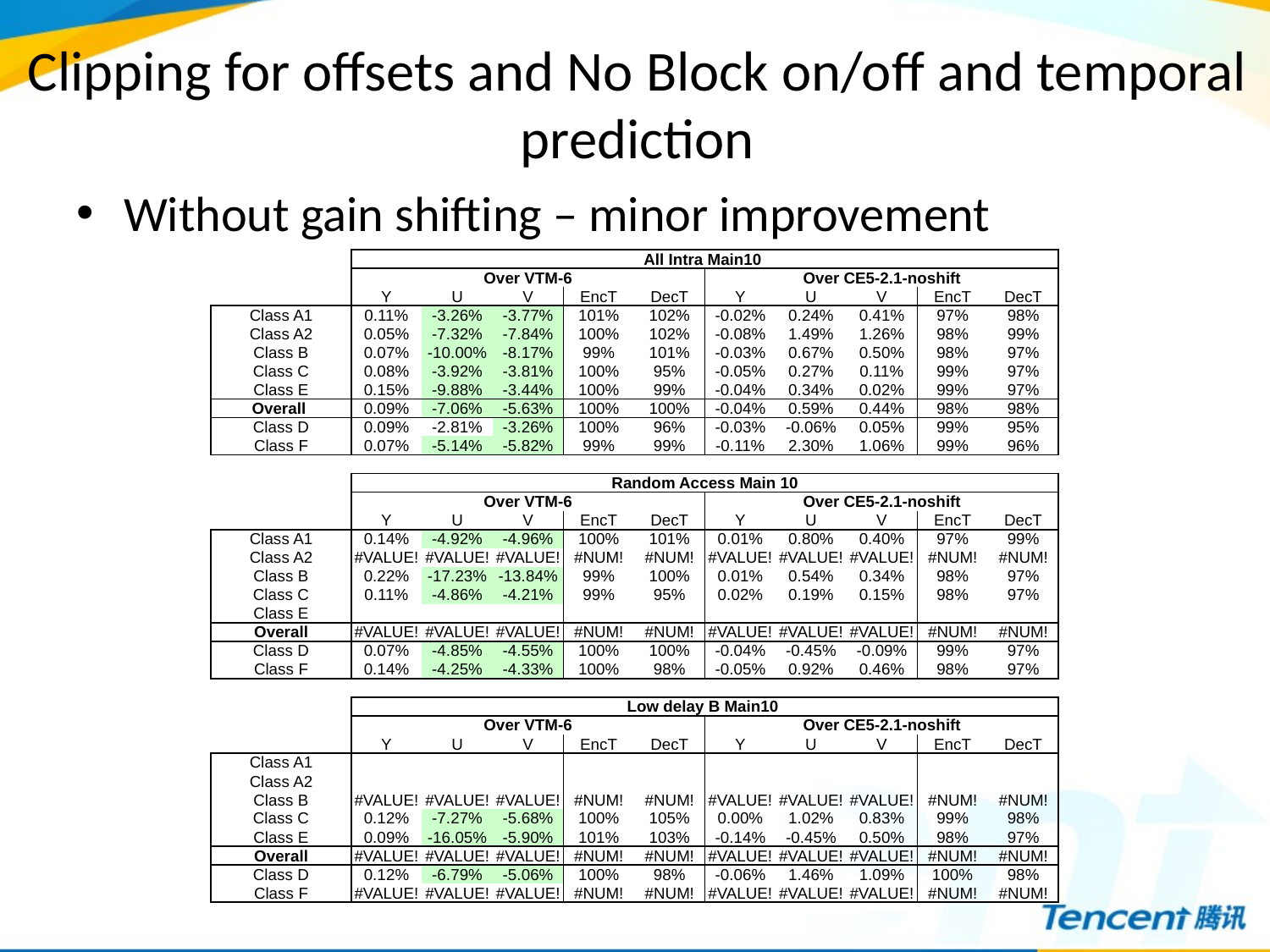

# Clipping for offsets and No Block on/off and temporal prediction
Without gain shifting – minor improvement
|  | All Intra Main10 |  |  |  |  |  |  |  |  |  |
| --- | --- | --- | --- | --- | --- | --- | --- | --- | --- | --- |
|  | Over VTM-6 |  |  |  |  | Over CE5-2.1-noshift |  |  |  |  |
|  | Y | U | V | EncT | DecT | Y | U | V | EncT | DecT |
| Class A1 | 0.11% | -3.26% | -3.77% | 101% | 102% | -0.02% | 0.24% | 0.41% | 97% | 98% |
| Class A2 | 0.05% | -7.32% | -7.84% | 100% | 102% | -0.08% | 1.49% | 1.26% | 98% | 99% |
| Class B | 0.07% | -10.00% | -8.17% | 99% | 101% | -0.03% | 0.67% | 0.50% | 98% | 97% |
| Class C | 0.08% | -3.92% | -3.81% | 100% | 95% | -0.05% | 0.27% | 0.11% | 99% | 97% |
| Class E | 0.15% | -9.88% | -3.44% | 100% | 99% | -0.04% | 0.34% | 0.02% | 99% | 97% |
| Overall | 0.09% | -7.06% | -5.63% | 100% | 100% | -0.04% | 0.59% | 0.44% | 98% | 98% |
| Class D | 0.09% | -2.81% | -3.26% | 100% | 96% | -0.03% | -0.06% | 0.05% | 99% | 95% |
| Class F | 0.07% | -5.14% | -5.82% | 99% | 99% | -0.11% | 2.30% | 1.06% | 99% | 96% |
|  |  |  |  |  |  |  |  |  |  |  |
|  | Random Access Main 10 |  |  |  |  |  |  |  |  |  |
|  | Over VTM-6 |  |  |  |  | Over CE5-2.1-noshift |  |  |  |  |
|  | Y | U | V | EncT | DecT | Y | U | V | EncT | DecT |
| Class A1 | 0.14% | -4.92% | -4.96% | 100% | 101% | 0.01% | 0.80% | 0.40% | 97% | 99% |
| Class A2 | #VALUE! | #VALUE! | #VALUE! | #NUM! | #NUM! | #VALUE! | #VALUE! | #VALUE! | #NUM! | #NUM! |
| Class B | 0.22% | -17.23% | -13.84% | 99% | 100% | 0.01% | 0.54% | 0.34% | 98% | 97% |
| Class C | 0.11% | -4.86% | -4.21% | 99% | 95% | 0.02% | 0.19% | 0.15% | 98% | 97% |
| Class E |  |  |  |  |  |  |  |  |  |  |
| Overall | #VALUE! | #VALUE! | #VALUE! | #NUM! | #NUM! | #VALUE! | #VALUE! | #VALUE! | #NUM! | #NUM! |
| Class D | 0.07% | -4.85% | -4.55% | 100% | 100% | -0.04% | -0.45% | -0.09% | 99% | 97% |
| Class F | 0.14% | -4.25% | -4.33% | 100% | 98% | -0.05% | 0.92% | 0.46% | 98% | 97% |
|  |  |  |  |  |  |  |  |  |  |  |
|  | Low delay B Main10 |  |  |  |  |  |  |  |  |  |
|  | Over VTM-6 |  |  |  |  | Over CE5-2.1-noshift |  |  |  |  |
|  | Y | U | V | EncT | DecT | Y | U | V | EncT | DecT |
| Class A1 |  |  |  |  |  |  |  |  |  |  |
| Class A2 |  |  |  |  |  |  |  |  |  |  |
| Class B | #VALUE! | #VALUE! | #VALUE! | #NUM! | #NUM! | #VALUE! | #VALUE! | #VALUE! | #NUM! | #NUM! |
| Class C | 0.12% | -7.27% | -5.68% | 100% | 105% | 0.00% | 1.02% | 0.83% | 99% | 98% |
| Class E | 0.09% | -16.05% | -5.90% | 101% | 103% | -0.14% | -0.45% | 0.50% | 98% | 97% |
| Overall | #VALUE! | #VALUE! | #VALUE! | #NUM! | #NUM! | #VALUE! | #VALUE! | #VALUE! | #NUM! | #NUM! |
| Class D | 0.12% | -6.79% | -5.06% | 100% | 98% | -0.06% | 1.46% | 1.09% | 100% | 98% |
| Class F | #VALUE! | #VALUE! | #VALUE! | #NUM! | #NUM! | #VALUE! | #VALUE! | #VALUE! | #NUM! | #NUM! |